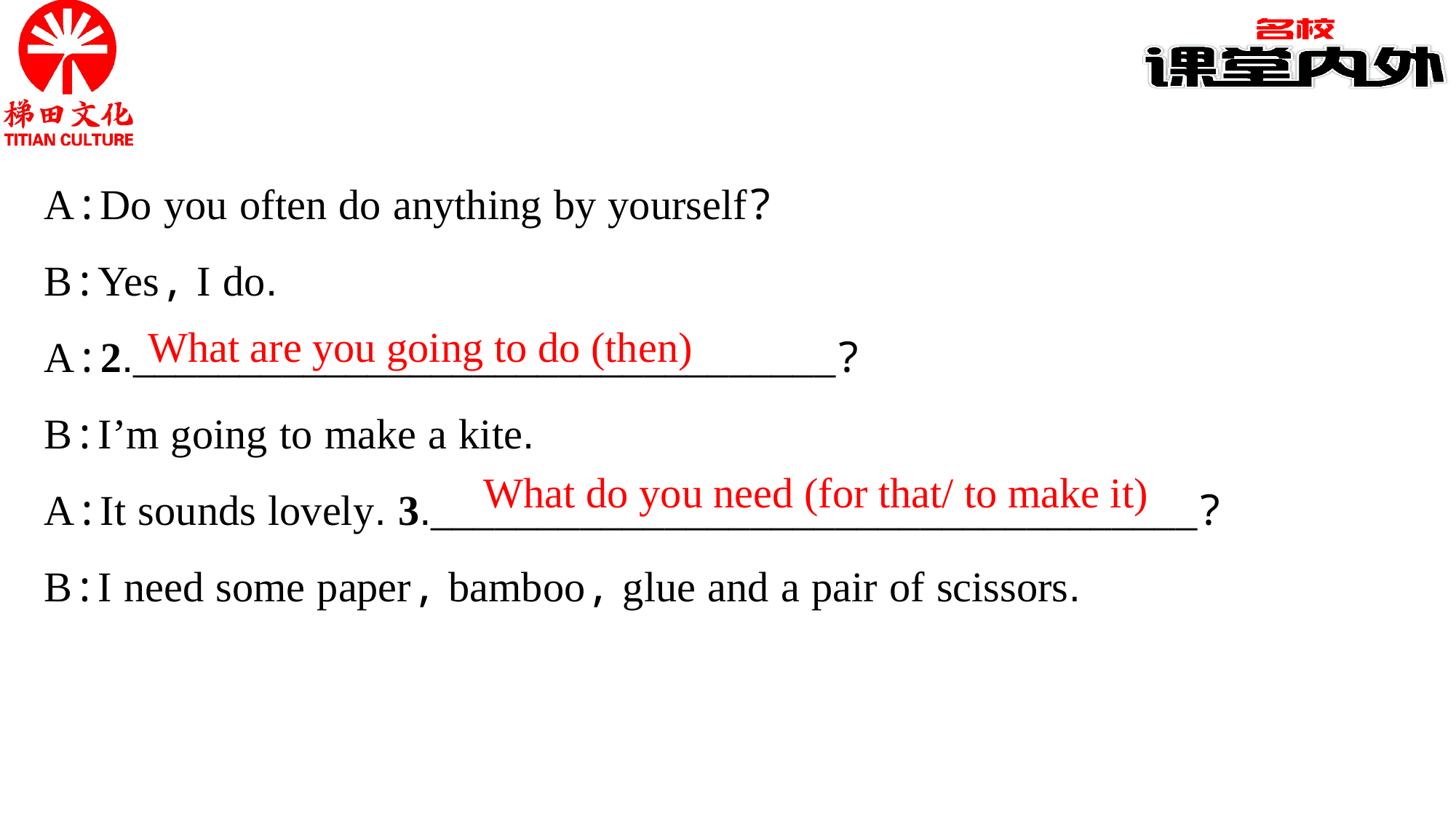

A:Do you often do anything by yourself?
B:Yes, I do.
A:2._________________________________?
B:I’m going to make a kite.
A:It sounds lovely. 3.____________________________________?
B:I need some paper, bamboo, glue and a pair of scissors.
What are you going to do (then)
What do you need (for that/ to make it)